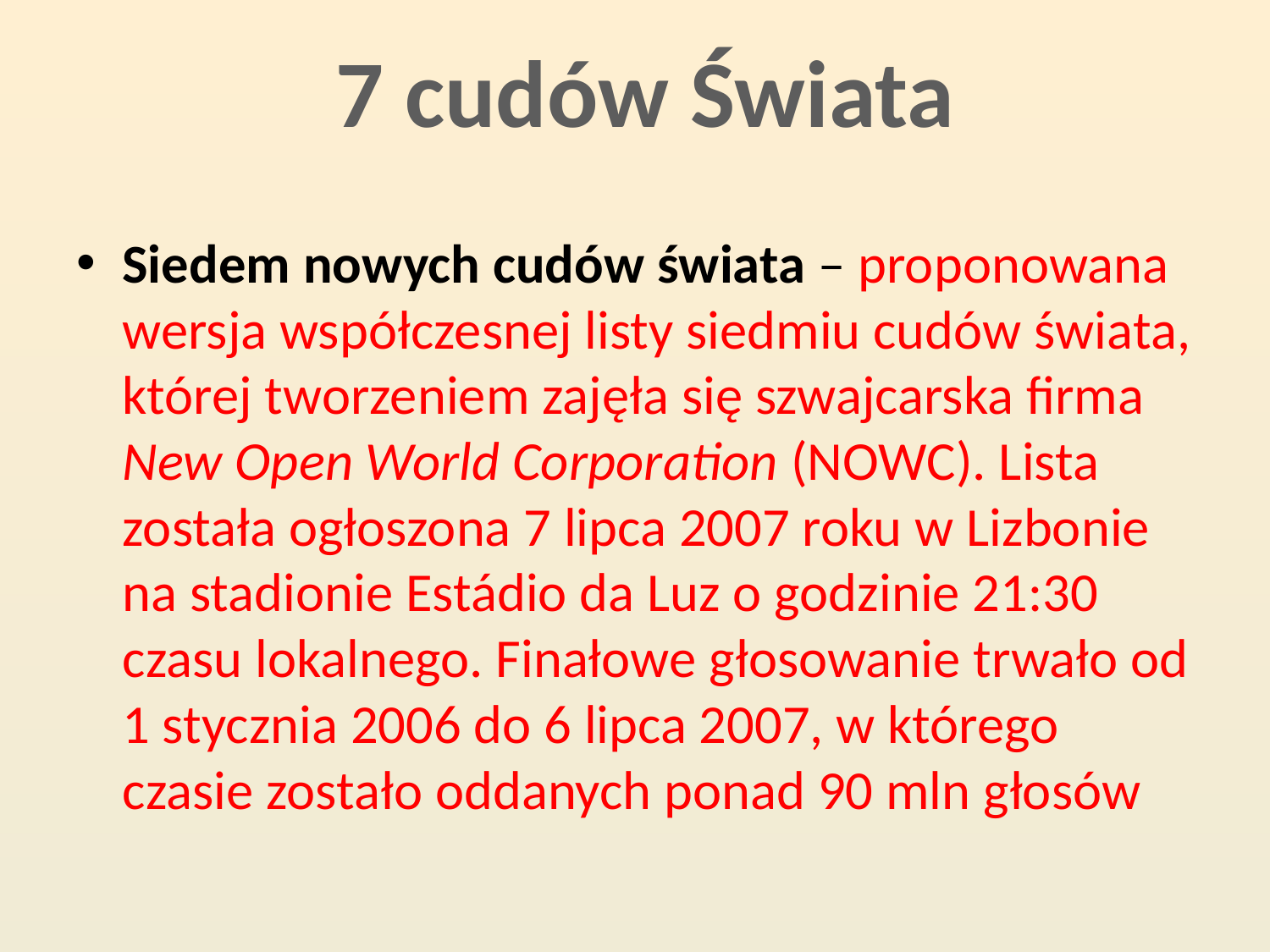

7 cudów Świata
Siedem nowych cudów świata – proponowana wersja współczesnej listy siedmiu cudów świata, której tworzeniem zajęła się szwajcarska firma New Open World Corporation (NOWC). Lista została ogłoszona 7 lipca 2007 roku w Lizbonie na stadionie Estádio da Luz o godzinie 21:30 czasu lokalnego. Finałowe głosowanie trwało od 1 stycznia 2006 do 6 lipca 2007, w którego czasie zostało oddanych ponad 90 mln głosów